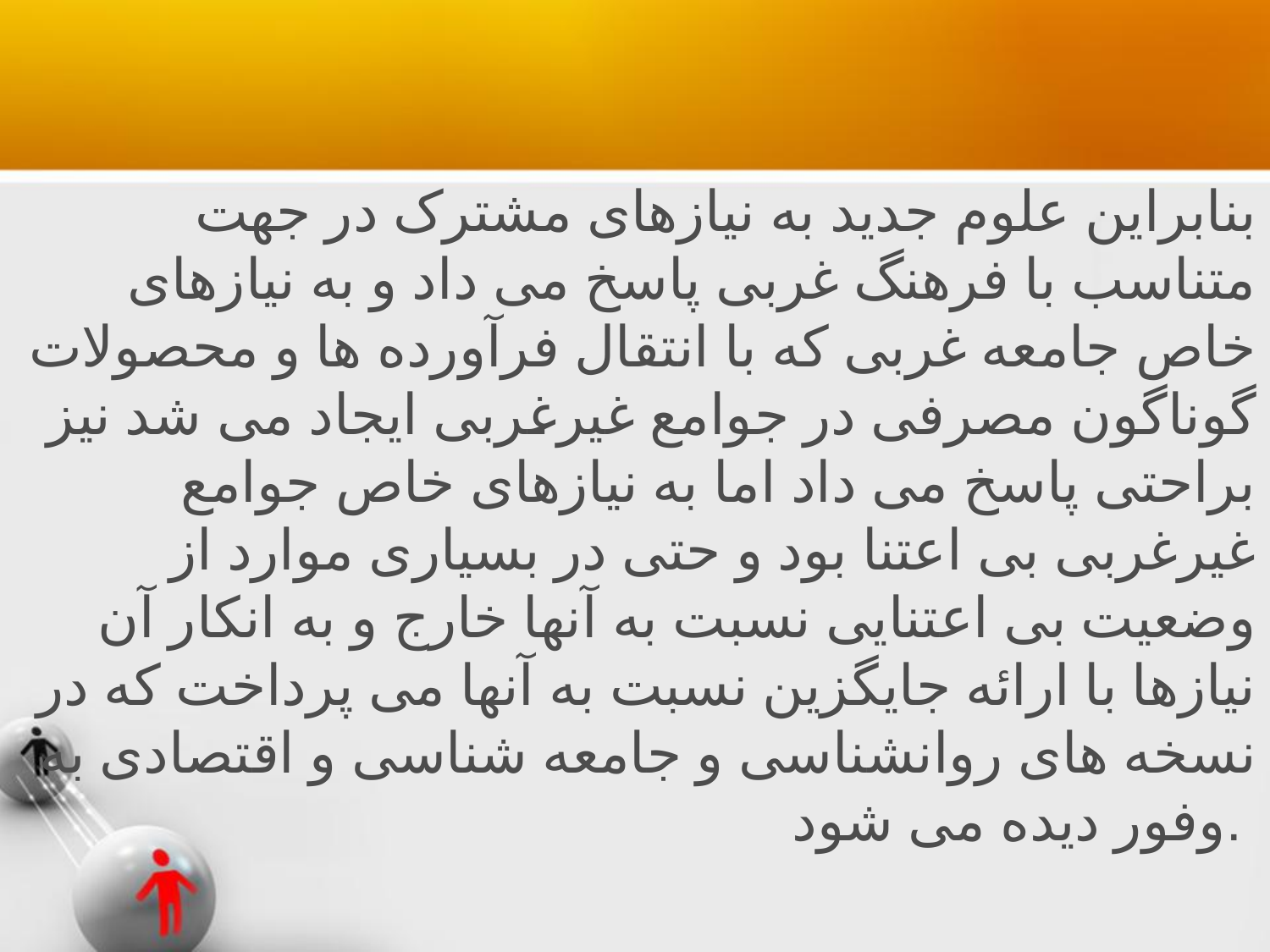

بنابراین علوم جدید به نیازهای مشترک در جهت متناسب با فرهنگ غربی پاسخ می داد و به نیازهای خاص جامعه غربی که با انتقال فرآورده ها و محصولات گوناگون مصرفی در جوامع غیرغربی ایجاد می شد نیز براحتی پاسخ می داد اما به نیازهای خاص جوامع غیرغربی بی اعتنا بود و حتی در بسیاری موارد از وضعیت بی اعتنایی نسبت به آنها خارج و به انکار آن نیازها با ارائه جایگزین نسبت به آنها می پرداخت که در نسخه های روانشناسی و جامعه شناسی و اقتصادی به وفور دیده می شود.

#